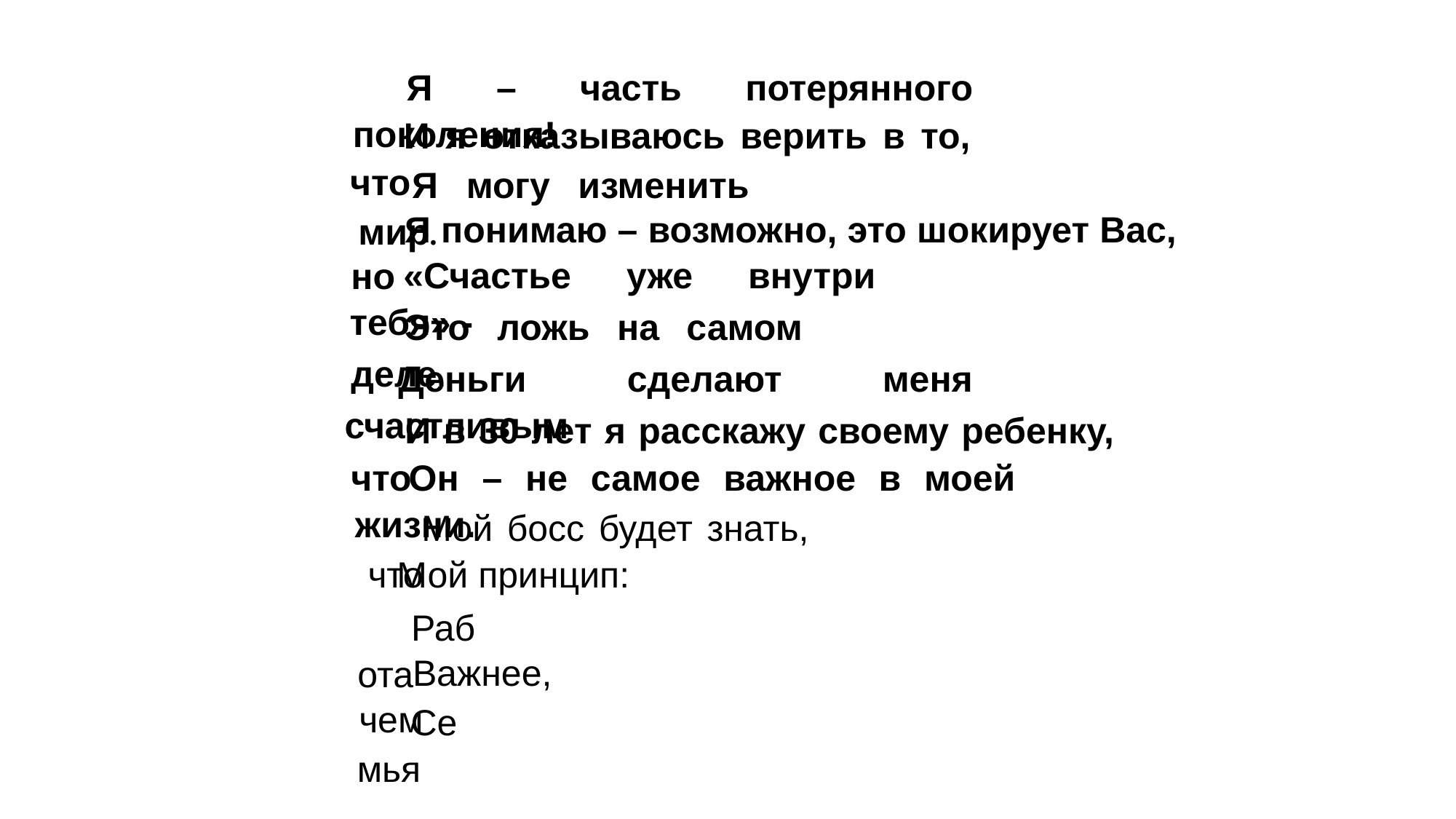

Я – часть потерянного поколения!
И я отказываюсь верить в то, что
Я могу изменить мир.
Я понимаю – возможно, это шокирует Вас, но
«Счастье уже внутри тебя» -
Это ложь на самом деле.
Деньги сделают меня счастливым
И в 30 лет я расскажу своему ребенку, что
Он – не самое важное в моей жизни.
Мой босс будет знать, что
Мой принцип:
Работа
Важнее, чем
Семья